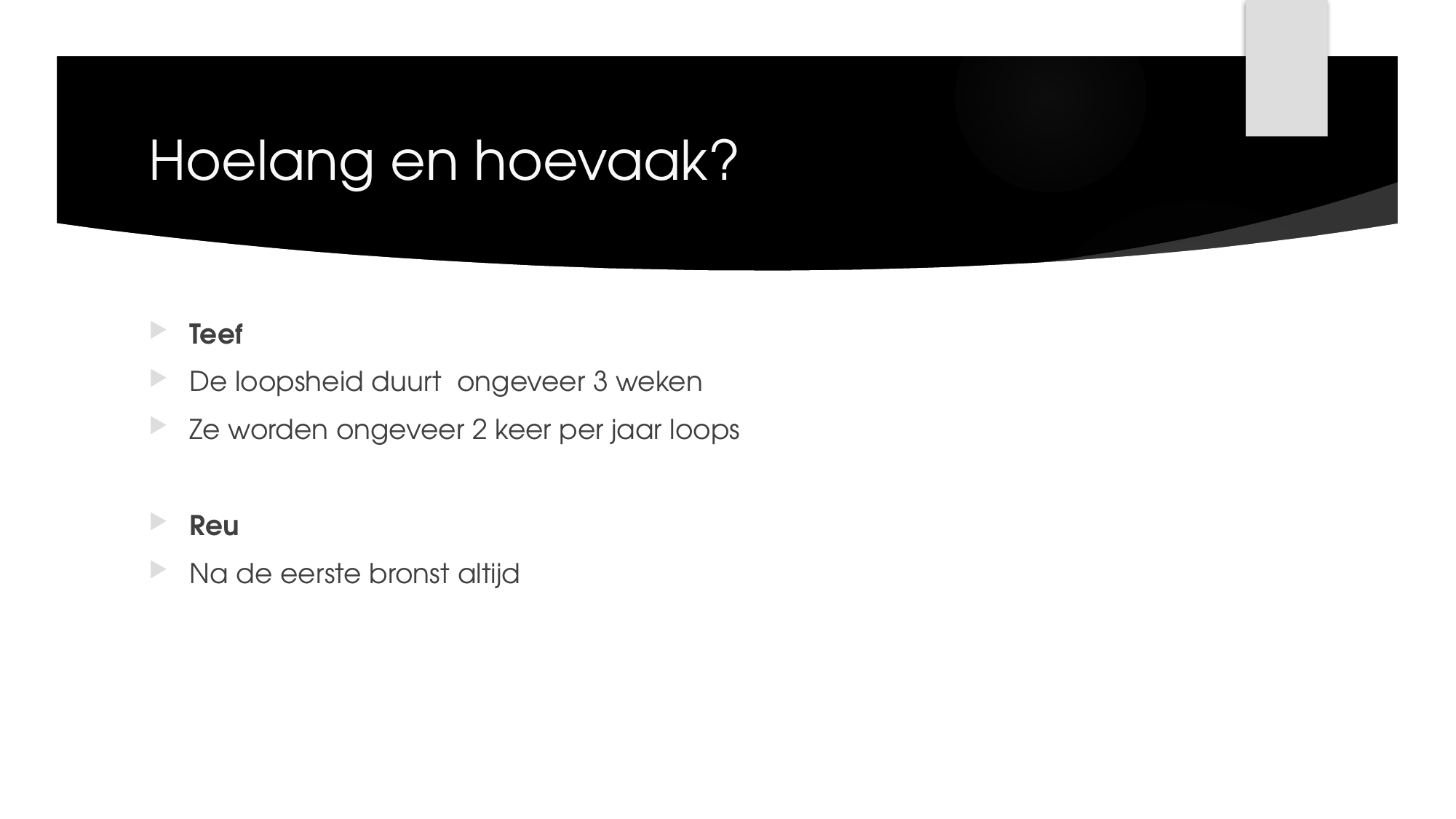

# Hoelang en hoevaak?
Teef
De loopsheid duurt  ongeveer 3 weken
Ze worden ongeveer 2 keer per jaar loops

Reu
Na de eerste bronst altijd